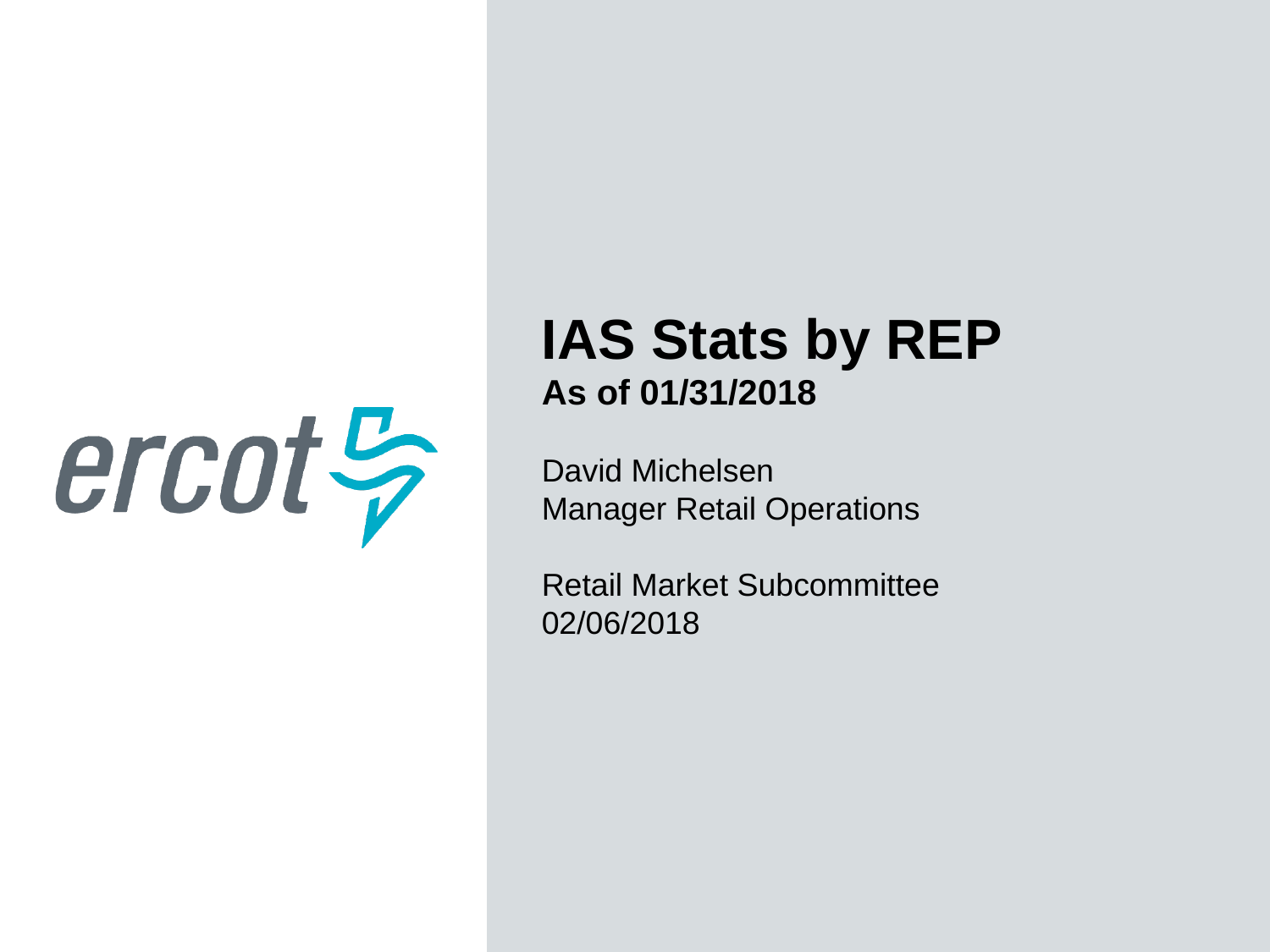

IAS Stats by REP
As of 01/31/2018

David Michelsen
Manager Retail Operations

Retail Market Subcommittee
02/06/2018